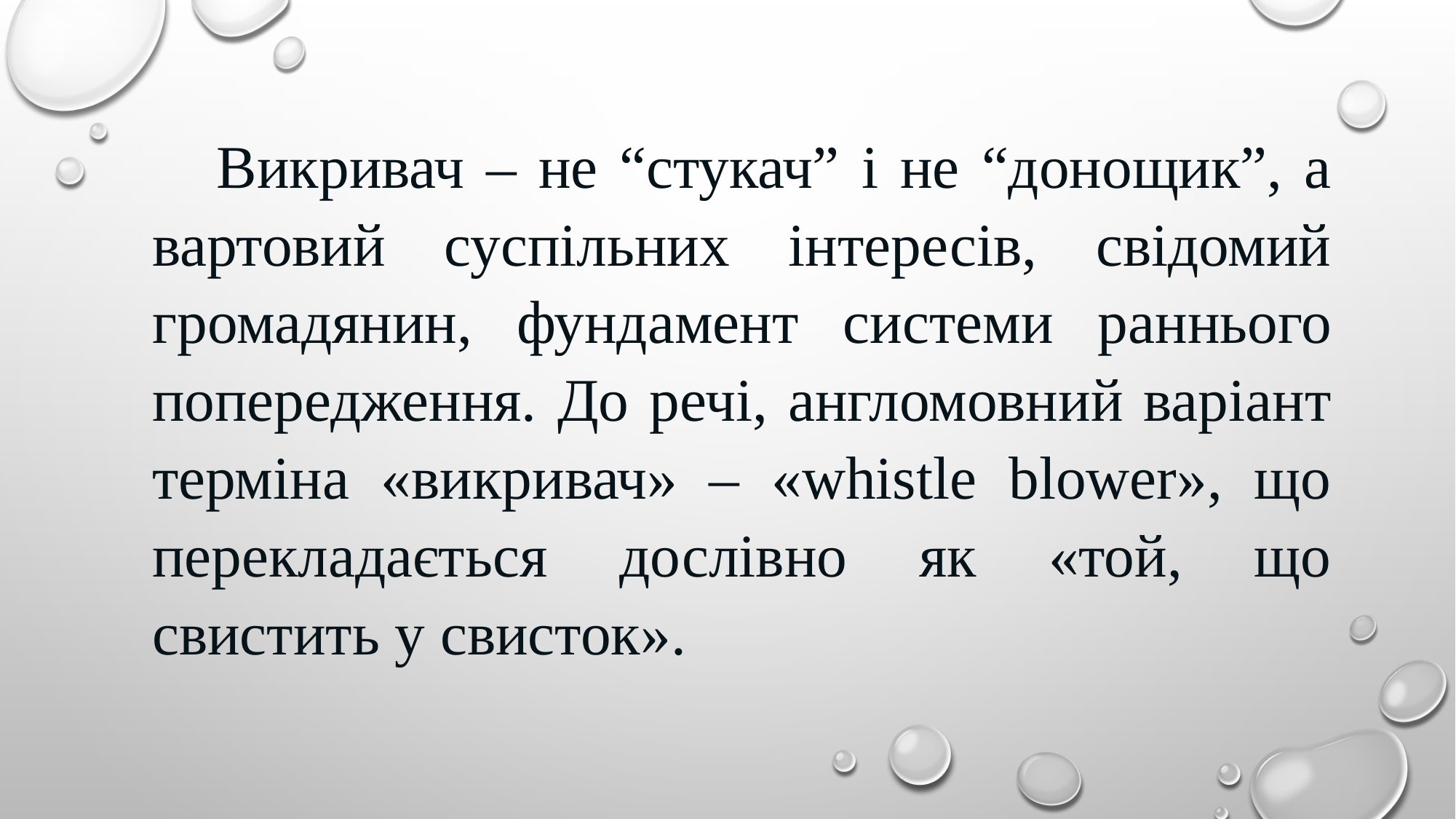

Викривач – не “стукач” і не “донощик”, а вартовий суспільних інтересів, свідомий громадянин, фундамент системи раннього попередження. До речі, англомовний варіант терміна «викривач» – «whistle blower», що перекладається дослівно як «той, що свистить у свисток».